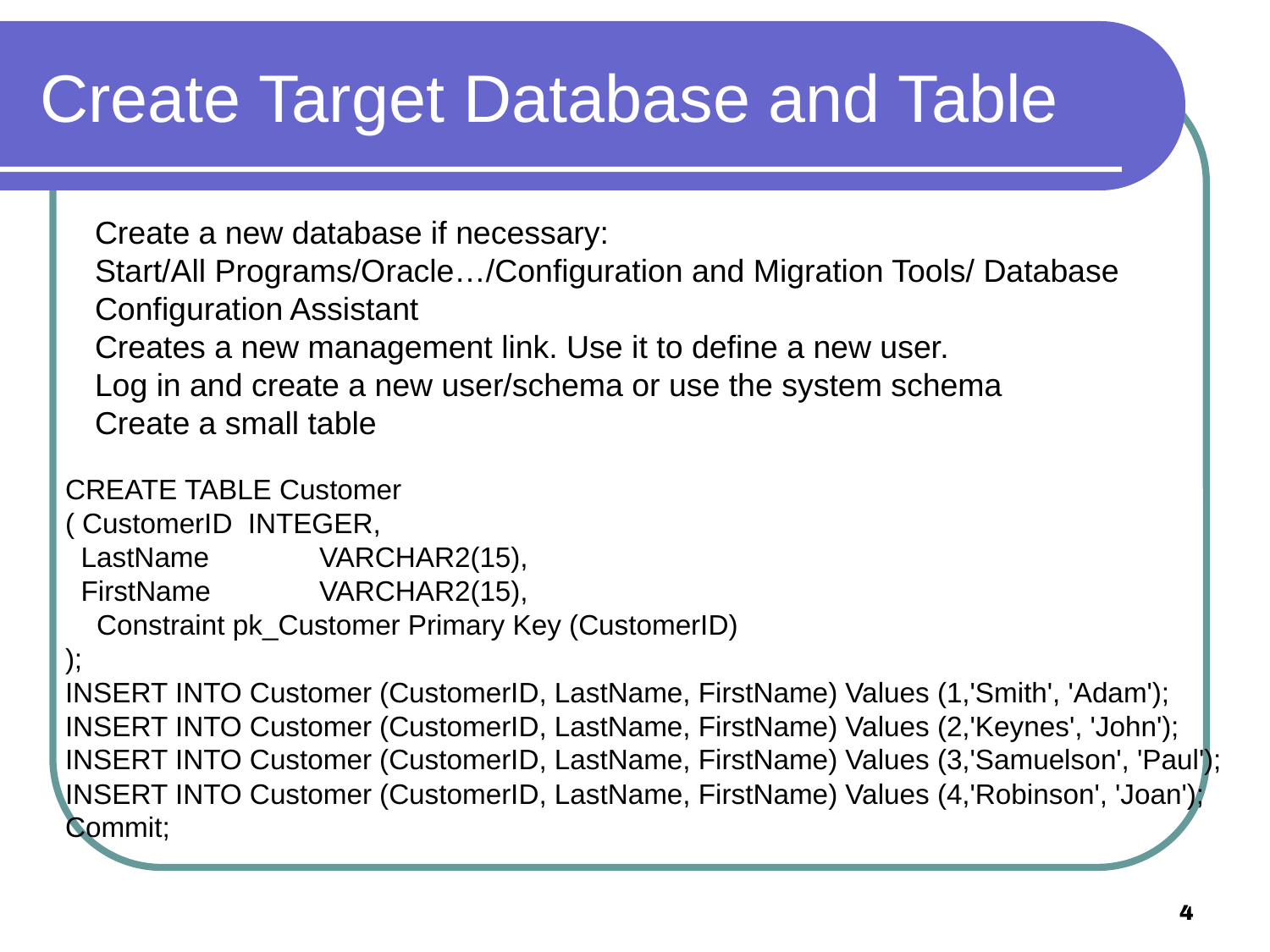

# Create Target Database and Table
Create a new database if necessary:
Start/All Programs/Oracle…/Configuration and Migration Tools/ Database Configuration Assistant
Creates a new management link. Use it to define a new user.
Log in and create a new user/schema or use the system schema
Create a small table
CREATE TABLE Customer
( CustomerID  INTEGER,
  LastName	VARCHAR2(15),
  FirstName	VARCHAR2(15),
    Constraint pk_Customer Primary Key (CustomerID)
);
INSERT INTO Customer (CustomerID, LastName, FirstName) Values (1,'Smith', 'Adam');
INSERT INTO Customer (CustomerID, LastName, FirstName) Values (2,'Keynes', 'John');
INSERT INTO Customer (CustomerID, LastName, FirstName) Values (3,'Samuelson', 'Paul');
INSERT INTO Customer (CustomerID, LastName, FirstName) Values (4,'Robinson', 'Joan');
Commit;
4